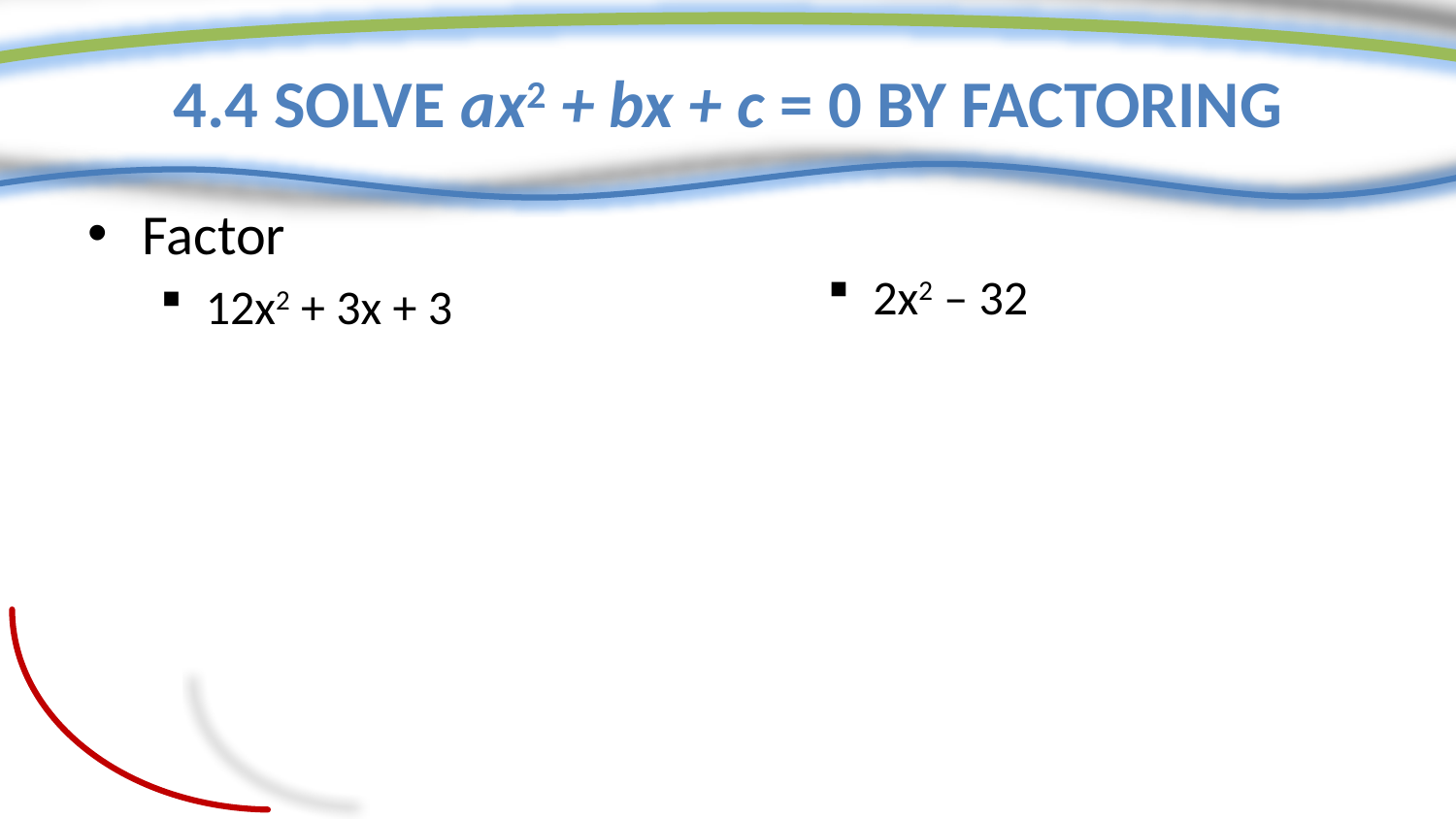

# 4.4 Solve ax2 + bx + c = 0 by Factoring
Factor
12x2 + 3x + 3

2x2 – 32